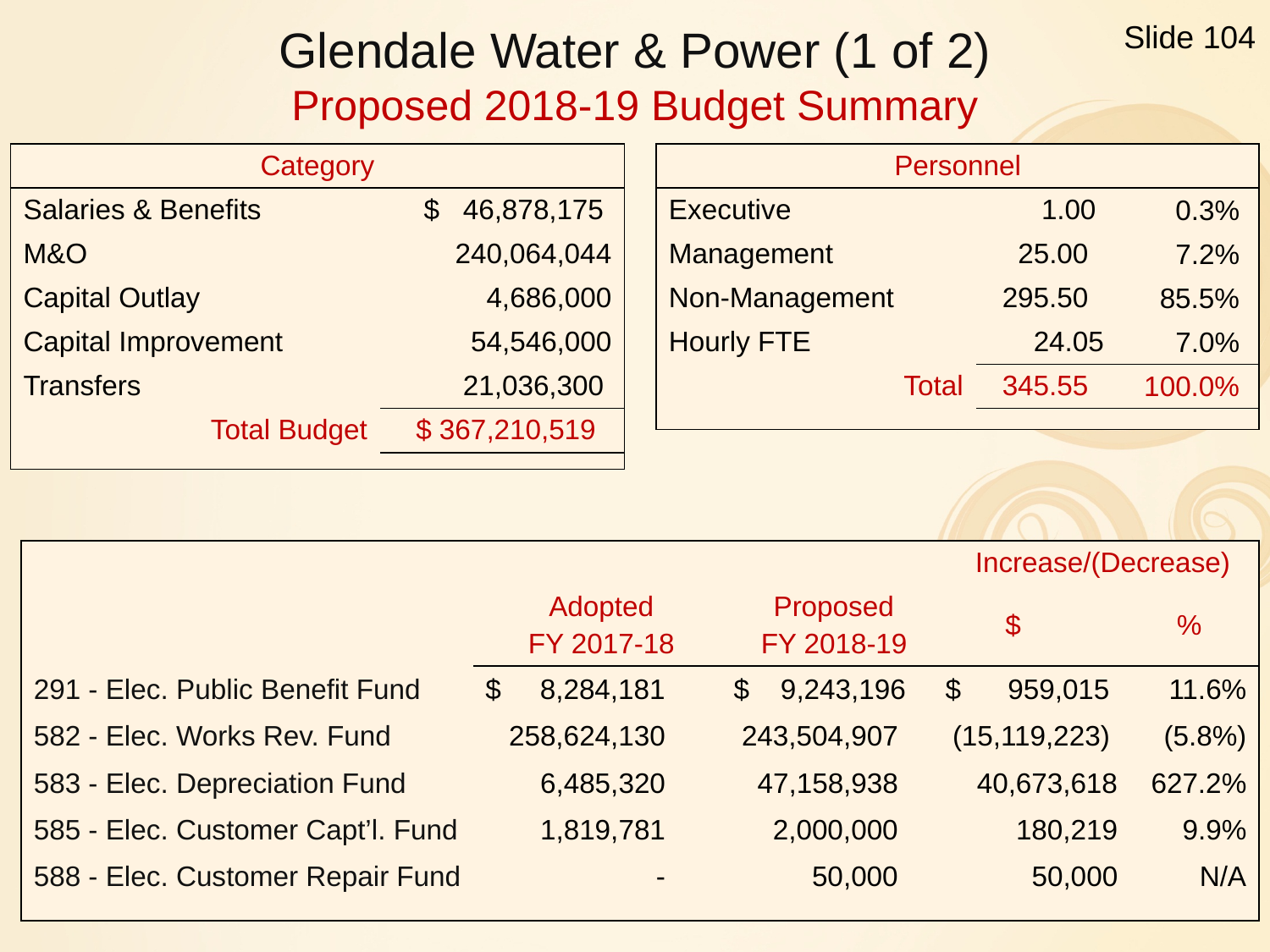

Slide 104
# Glendale Water & Power (1 of 2) Proposed 2018-19 Budget Summary
| Category |  |
| --- | --- |
| Salaries & Benefits | $ 46,878,175 |
| M&O | 240,064,044 |
| Capital Outlay | 4,686,000 |
| Capital Improvement | 54,546,000 |
| Transfers | 21,036,300 |
| Total Budget | $ 367,210,519 |
|  |  |
| Personnel |  |  |
| --- | --- | --- |
| Executive | 1.00 | 0.3% |
| Management | 25.00 | 7.2% |
| Non-Management | 295.50 | 85.5% |
| Hourly FTE | 24.05 | 7.0% |
| Total | 345.55 | 100.0% |
|  |  |  |
|  | Adopted FY 2017-18 | Proposed FY 2018-19 | Increase/(Decrease) |  |
| --- | --- | --- | --- | --- |
|  |  |  | $ | % |
| 291 - Elec. Public Benefit Fund | $ 8,284,181 | $ 9,243,196 | $ 959,015 | 11.6% |
| 582 - Elec. Works Rev. Fund | 258,624,130 | 243,504,907 | (15,119,223) | (5.8%) |
| 583 - Elec. Depreciation Fund | 6,485,320 | 47,158,938 | 40,673,618 | 627.2% |
| 585 - Elec. Customer Capt’l. Fund | 1,819,781 | 2,000,000 | 180,219 | 9.9% |
| 588 - Elec. Customer Repair Fund | - | 50,000 | 50,000 | N/A |
|  |  |  |  |  |